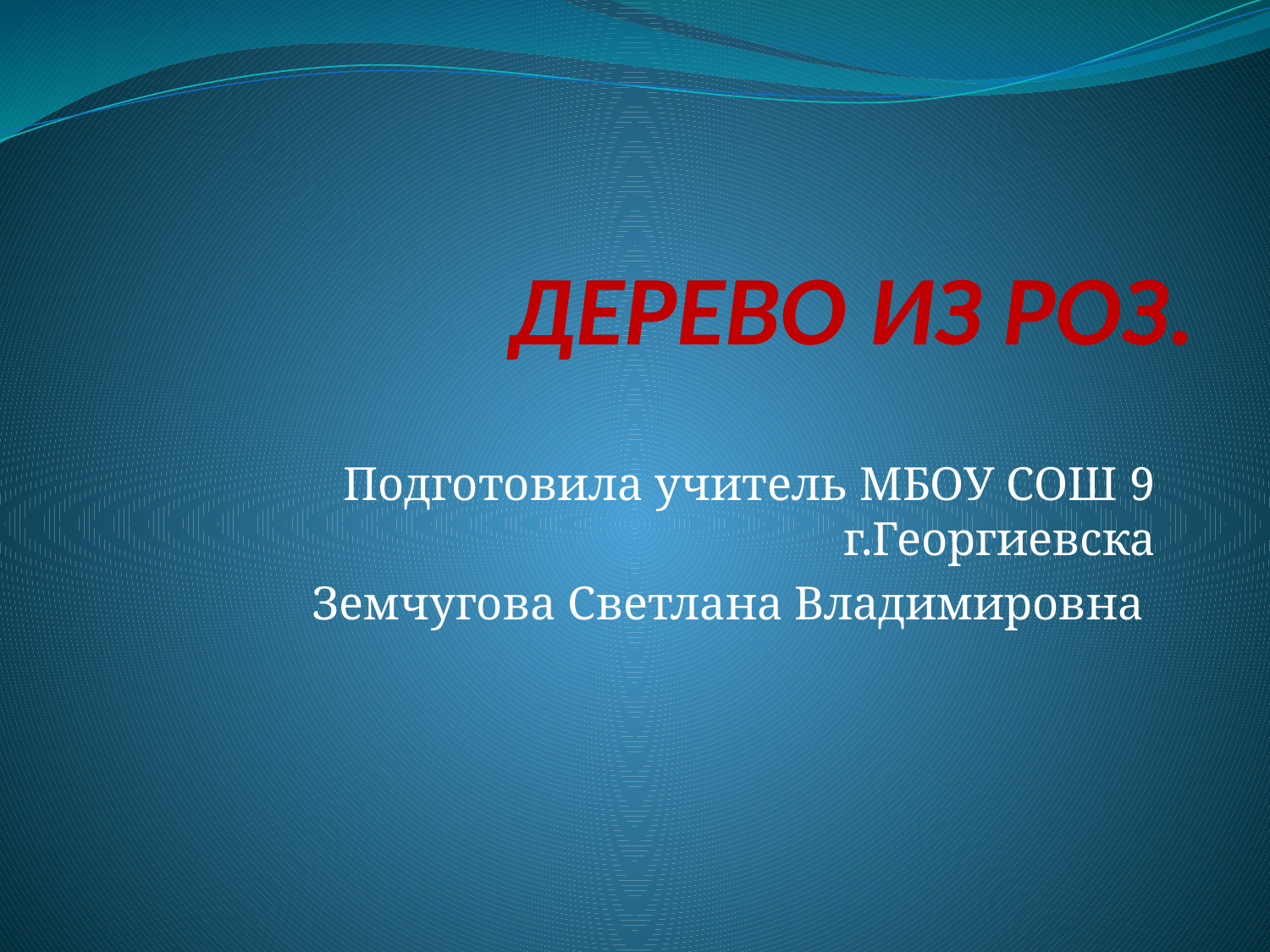

# ДЕРЕВО ИЗ РОЗ.
Подготовила учитель МБОУ СОШ 9 г.Георгиевска
Земчугова Светлана Владимировна